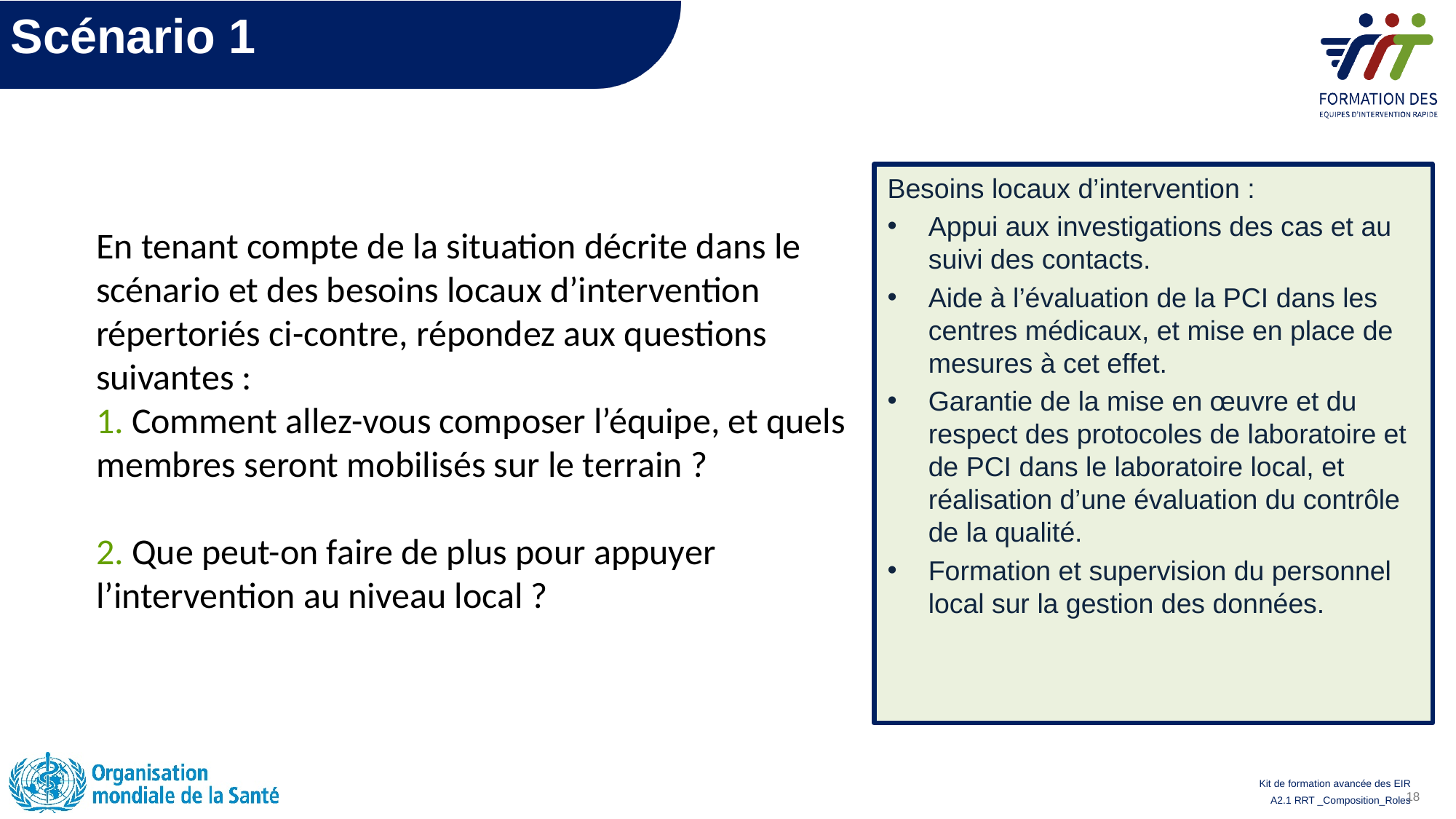

Scénario 1
Besoins locaux d’intervention :
Appui aux investigations des cas et au suivi des contacts.
Aide à l’évaluation de la PCI dans les centres médicaux, et mise en place de mesures à cet effet.
Garantie de la mise en œuvre et du respect des protocoles de laboratoire et de PCI dans le laboratoire local, et réalisation d’une évaluation du contrôle de la qualité.
Formation et supervision du personnel local sur la gestion des données.

En tenant compte de la situation décrite dans le scénario et des besoins locaux d’intervention répertoriés ci-contre, répondez aux questions suivantes :
1. Comment allez-vous composer l’équipe, et quels membres seront mobilisés sur le terrain ?

2. Que peut-on faire de plus pour appuyer l’intervention au niveau local ?